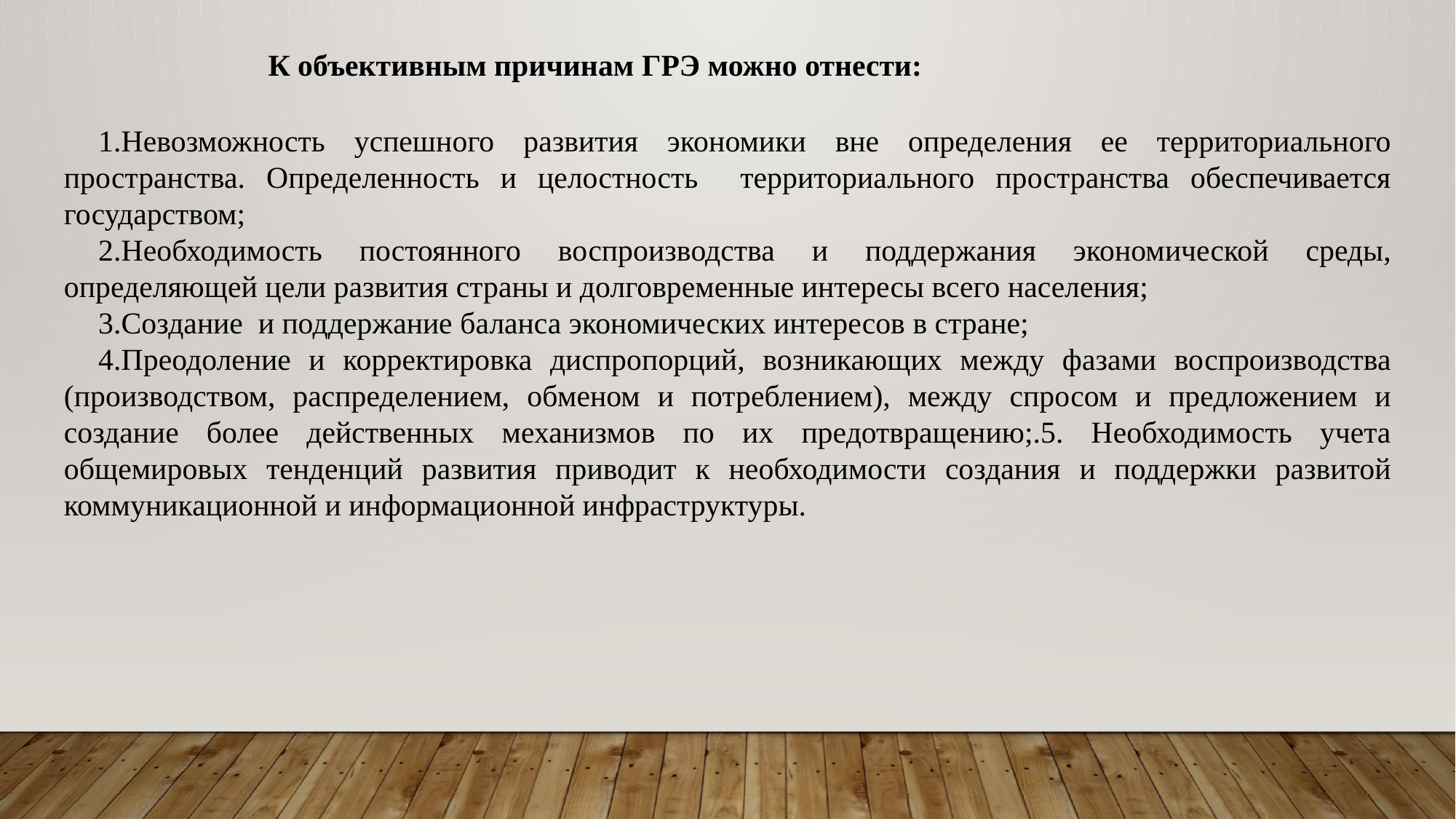

К объективным причинам ГРЭ можно отнести:
1.Невозможность успешного развития экономики вне определения ее территориального пространства. Определенность и целостность  территориального пространства обеспечивается государством;
2.Необходимость постоянного воспроизводства и поддержания экономической среды, определяющей цели развития страны и долговременные интересы всего населения;
3.Создание  и поддержание баланса экономических интересов в стране;
4.Преодоление и корректировка диспропорций, возникающих между фазами воспроизводства (производством, распределением, обменом и потреблением), между спросом и предложением и создание более действенных механизмов по их предотвращению;.5. Необходимость учета общемировых тенденций развития приводит к необходимости создания и поддержки развитой коммуникационной и информационной инфраструктуры.